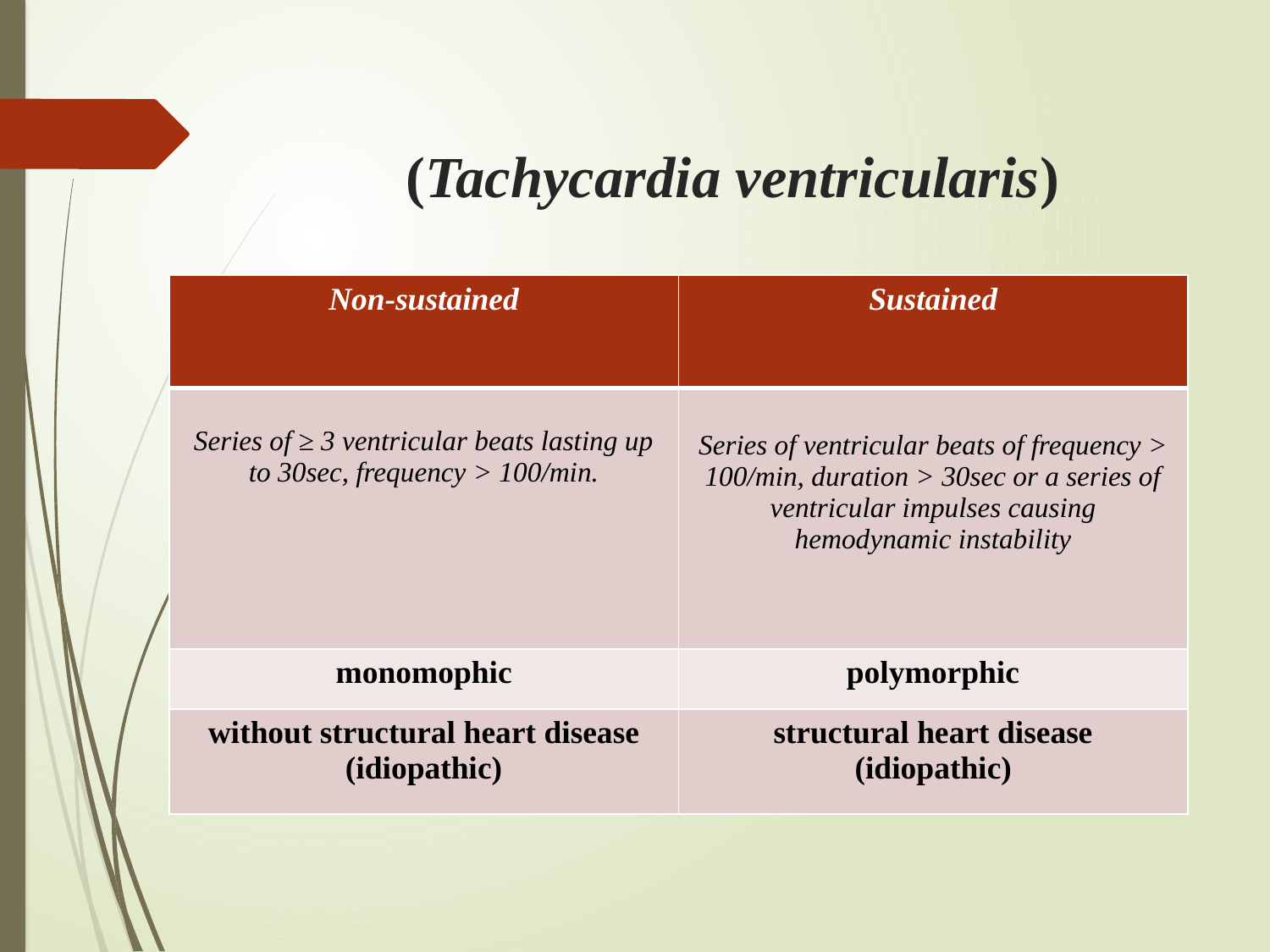

# (Tachycardia ventricularis)
| Non-sustained | Sustained |
| --- | --- |
| Series of ≥ 3 ventricular beats lasting up to 30sec, frequency > 100/min. | Series of ventricular beats of frequency > 100/min, duration > 30sec or a series of ventricular impulses causing hemodynamic instability |
| monomophic | polymorphic |
| without structural heart disease (idiopathic) | structural heart disease (idiopathic) |